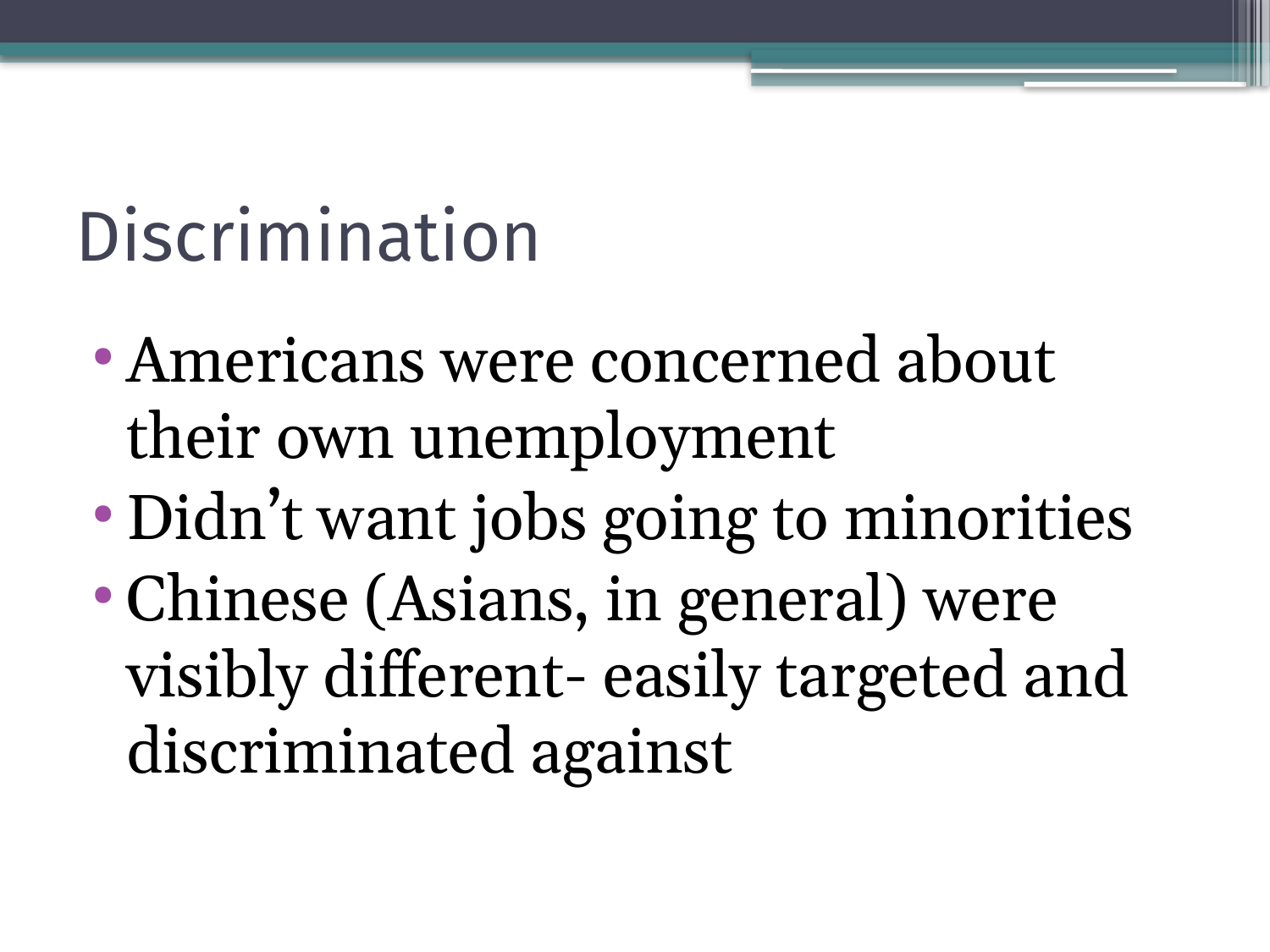

# Discrimination
Americans were concerned about their own unemployment
Didn’t want jobs going to minorities
Chinese (Asians, in general) were visibly different- easily targeted and discriminated against